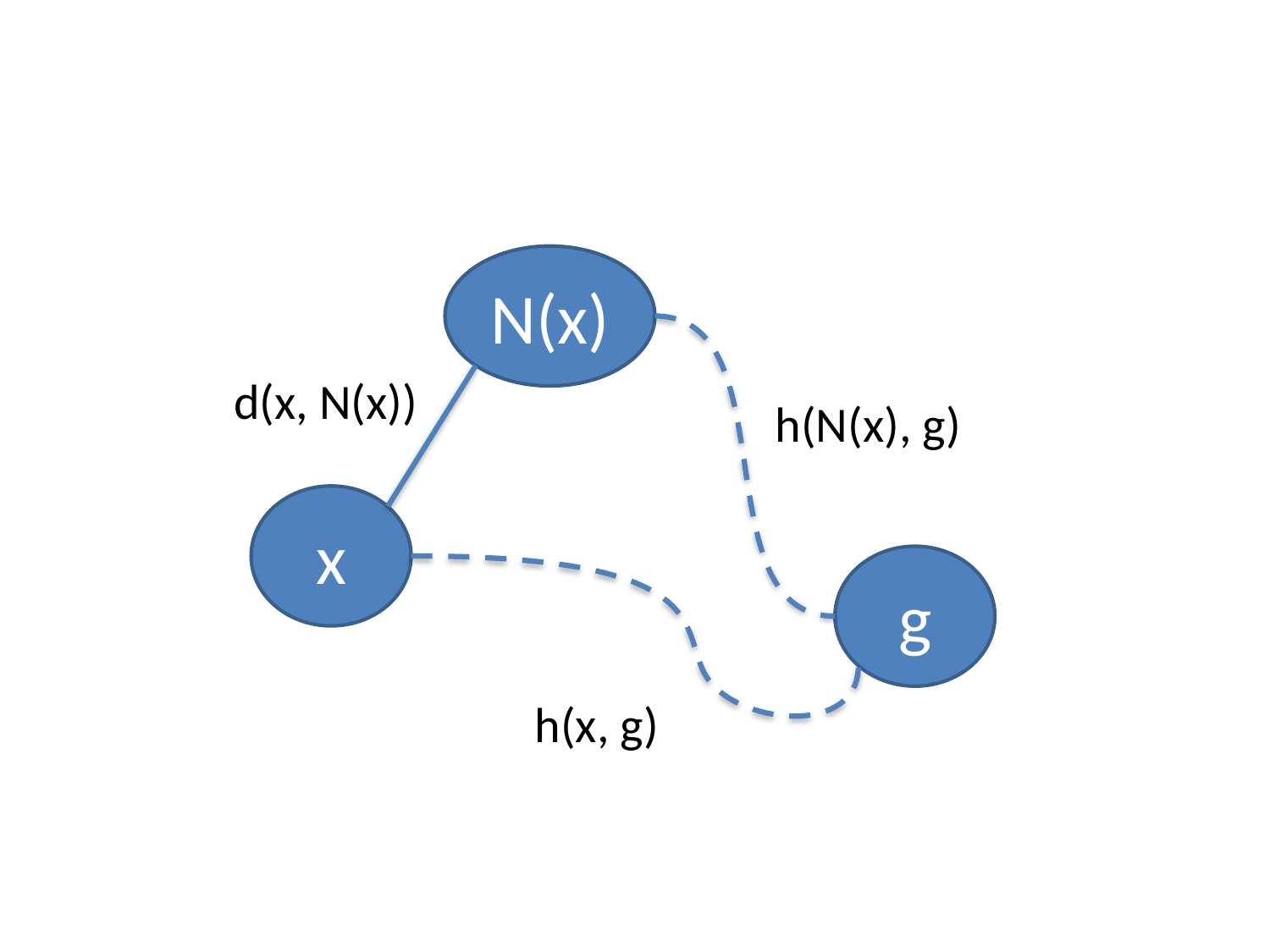

N(x)
d(x, N(x))
h(N(x), g)
x
g
h(x, g)